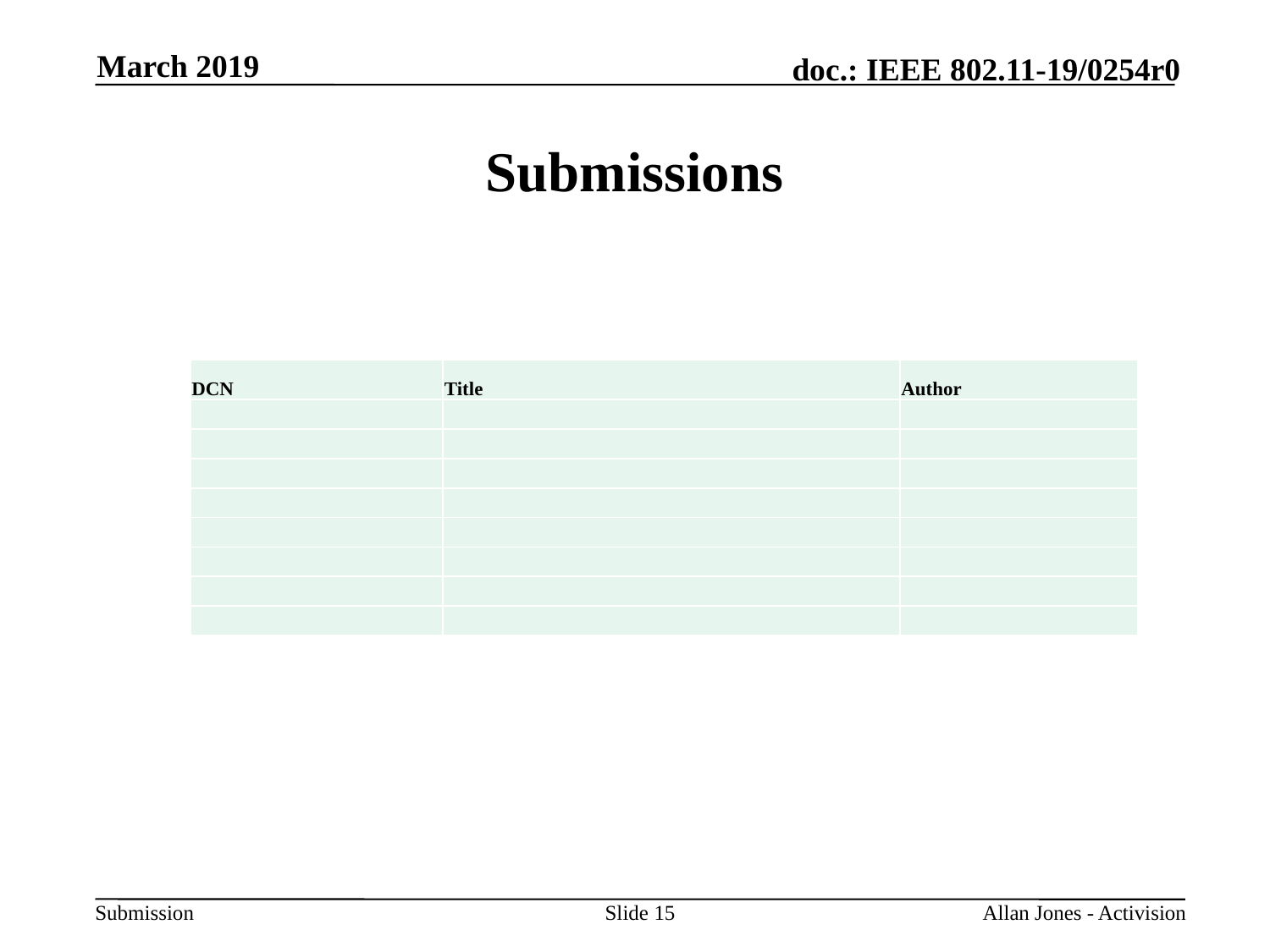

March 2019
# Submissions
| DCN | Title | Author |
| --- | --- | --- |
|  |  |  |
|  |  |  |
|  |  |  |
|  |  |  |
|  |  |  |
|  |  |  |
|  |  |  |
|  |  |  |
Slide 15
Allan Jones - Activision